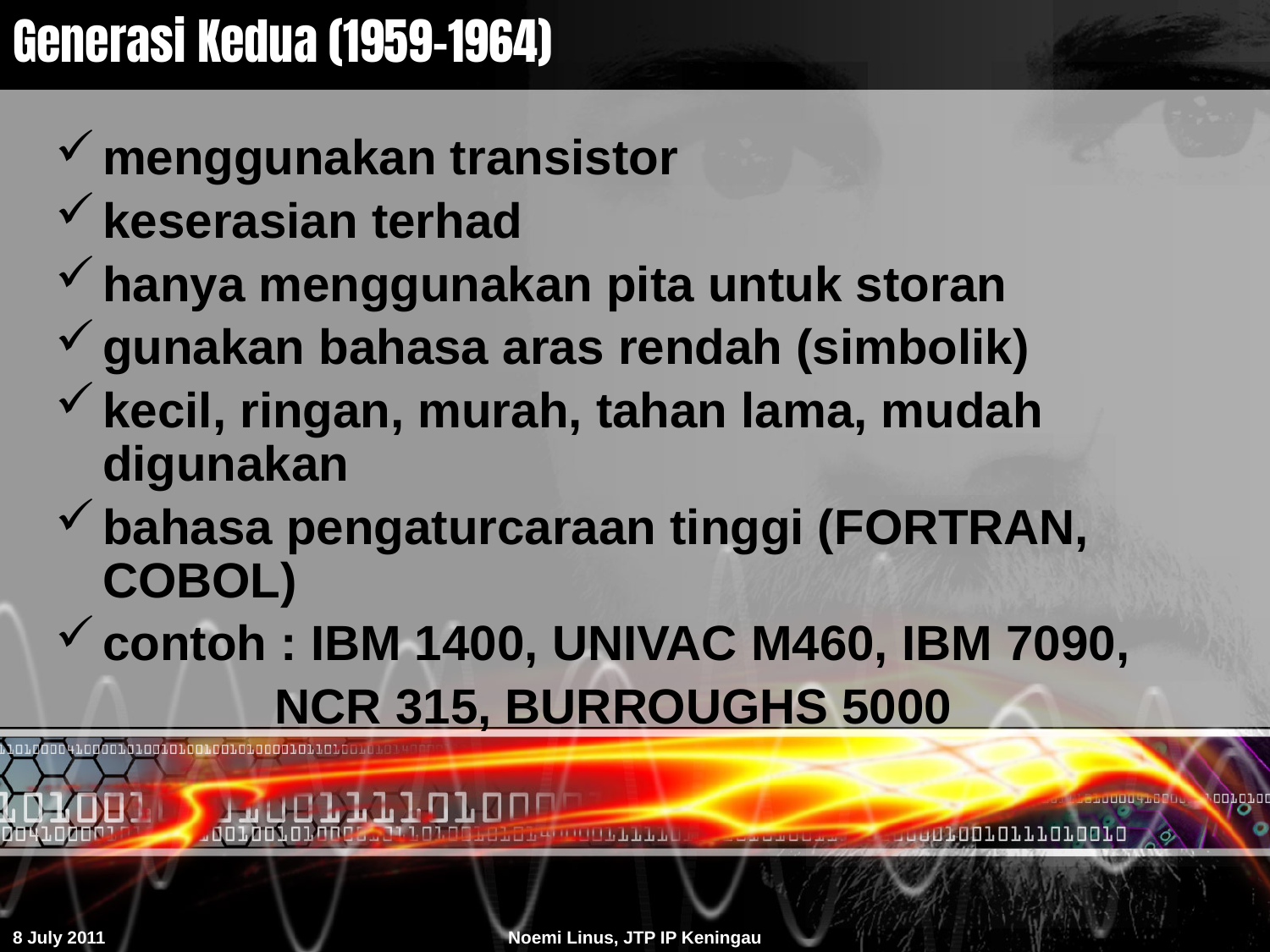

# Generasi Kedua (1959-1964)
menggunakan transistor
keserasian terhad
hanya menggunakan pita untuk storan
gunakan bahasa aras rendah (simbolik)
kecil, ringan, murah, tahan lama, mudah digunakan
bahasa pengaturcaraan tinggi (FORTRAN, COBOL)
contoh : IBM 1400, UNIVAC M460, IBM 7090,
                NCR 315, BURROUGHS 5000
8 July 2011
Noemi Linus, JTP IP Keningau